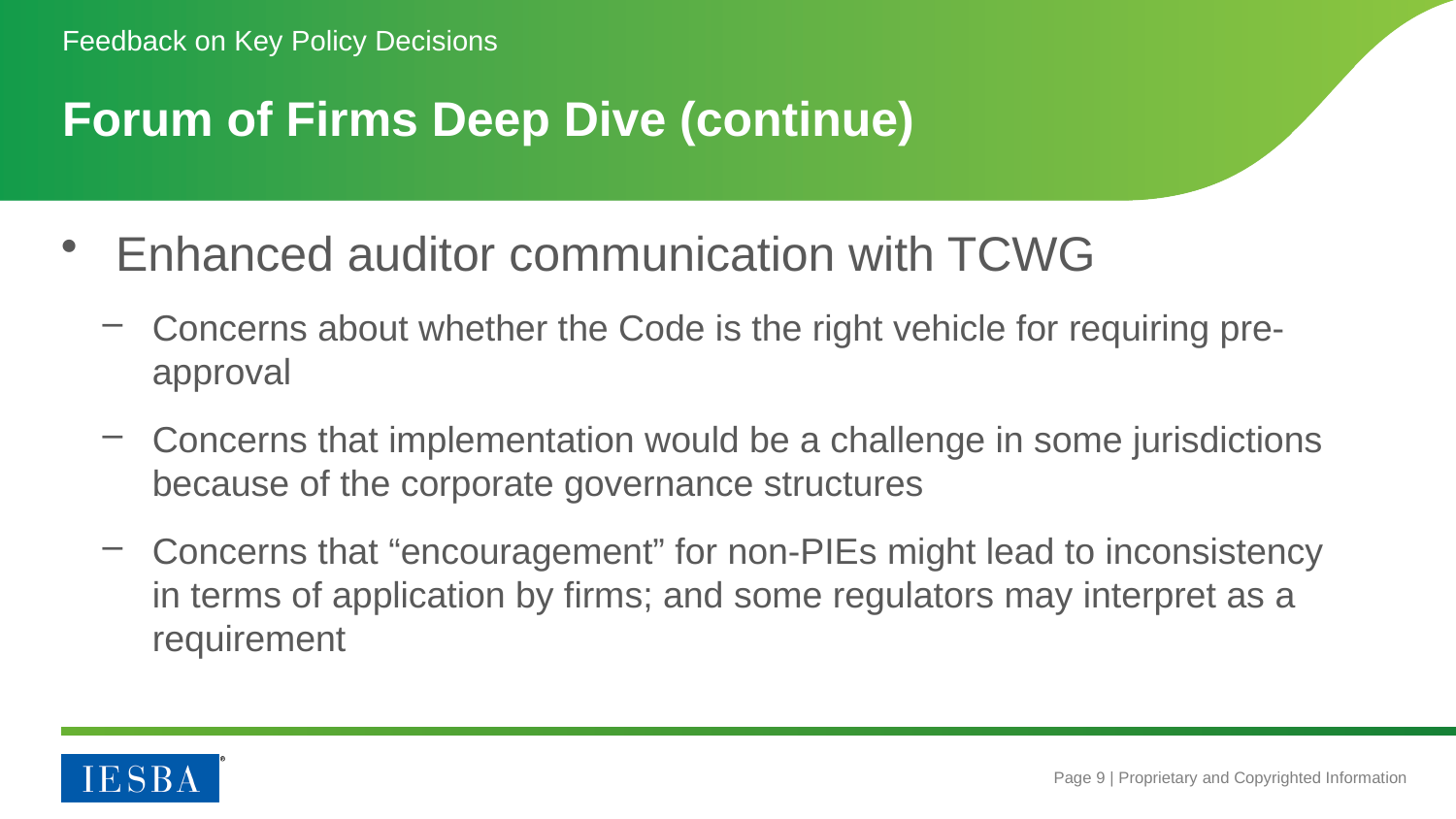

Feedback on Key Policy Decisions
# Forum of Firms Deep Dive (continue)
Enhanced auditor communication with TCWG
Concerns about whether the Code is the right vehicle for requiring pre-approval
Concerns that implementation would be a challenge in some jurisdictions because of the corporate governance structures
Concerns that “encouragement” for non-PIEs might lead to inconsistency in terms of application by firms; and some regulators may interpret as a requirement